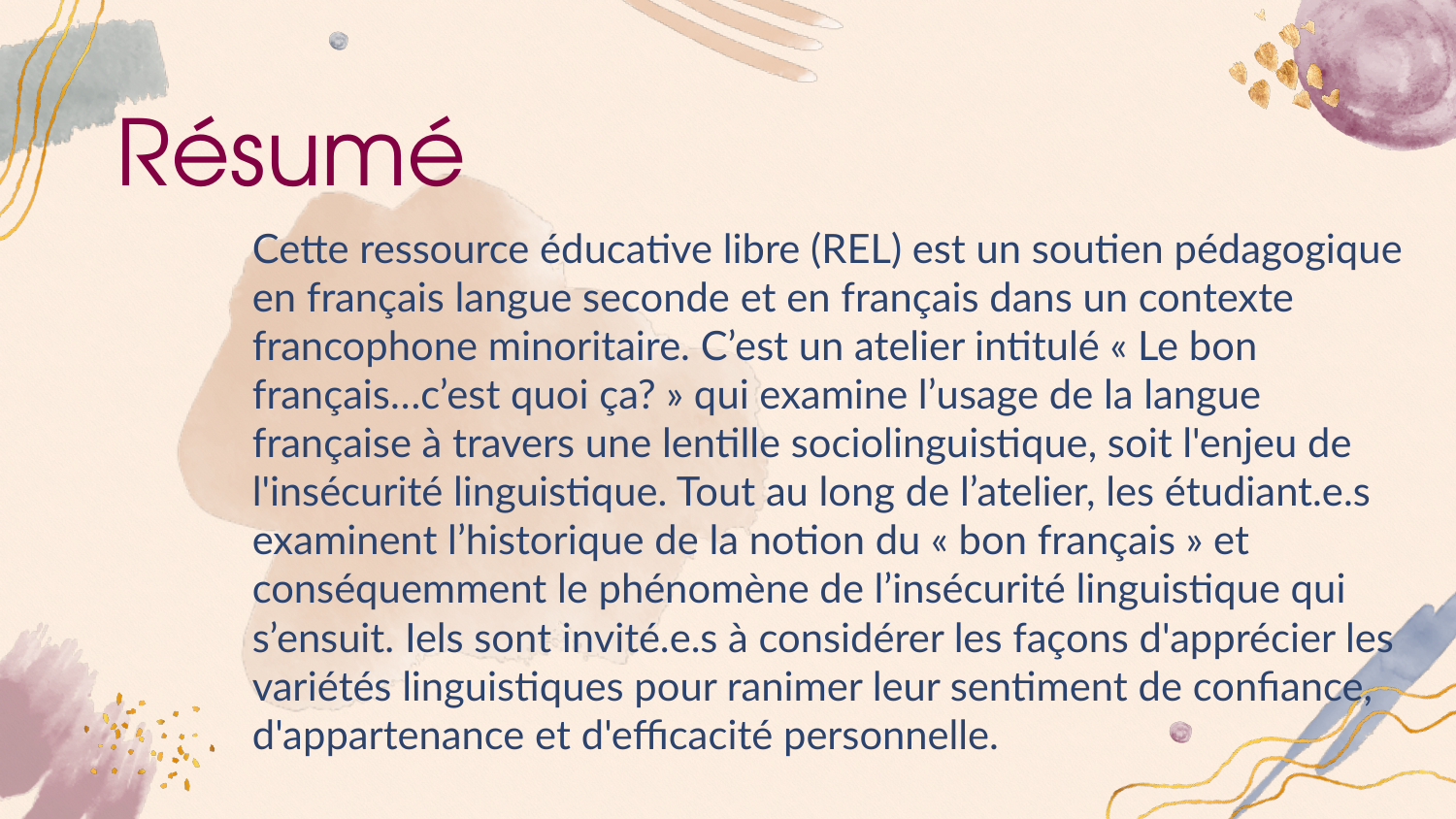

# Résumé
Cette ressource éducative libre (REL) est un soutien pédagogique en français langue seconde et en français dans un contexte francophone minoritaire. C’est un atelier intitulé « Le bon français…c’est quoi ça? » qui examine l’usage de la langue française à travers une lentille sociolinguistique, soit l'enjeu de l'insécurité linguistique. Tout au long de l’atelier, les étudiant.e.s examinent l’historique de la notion du « bon français » et conséquemment le phénomène de l’insécurité linguistique qui s’ensuit. Iels sont invité.e.s à considérer les façons d'apprécier les variétés linguistiques pour ranimer leur sentiment de confiance, d'appartenance et d'efficacité personnelle.